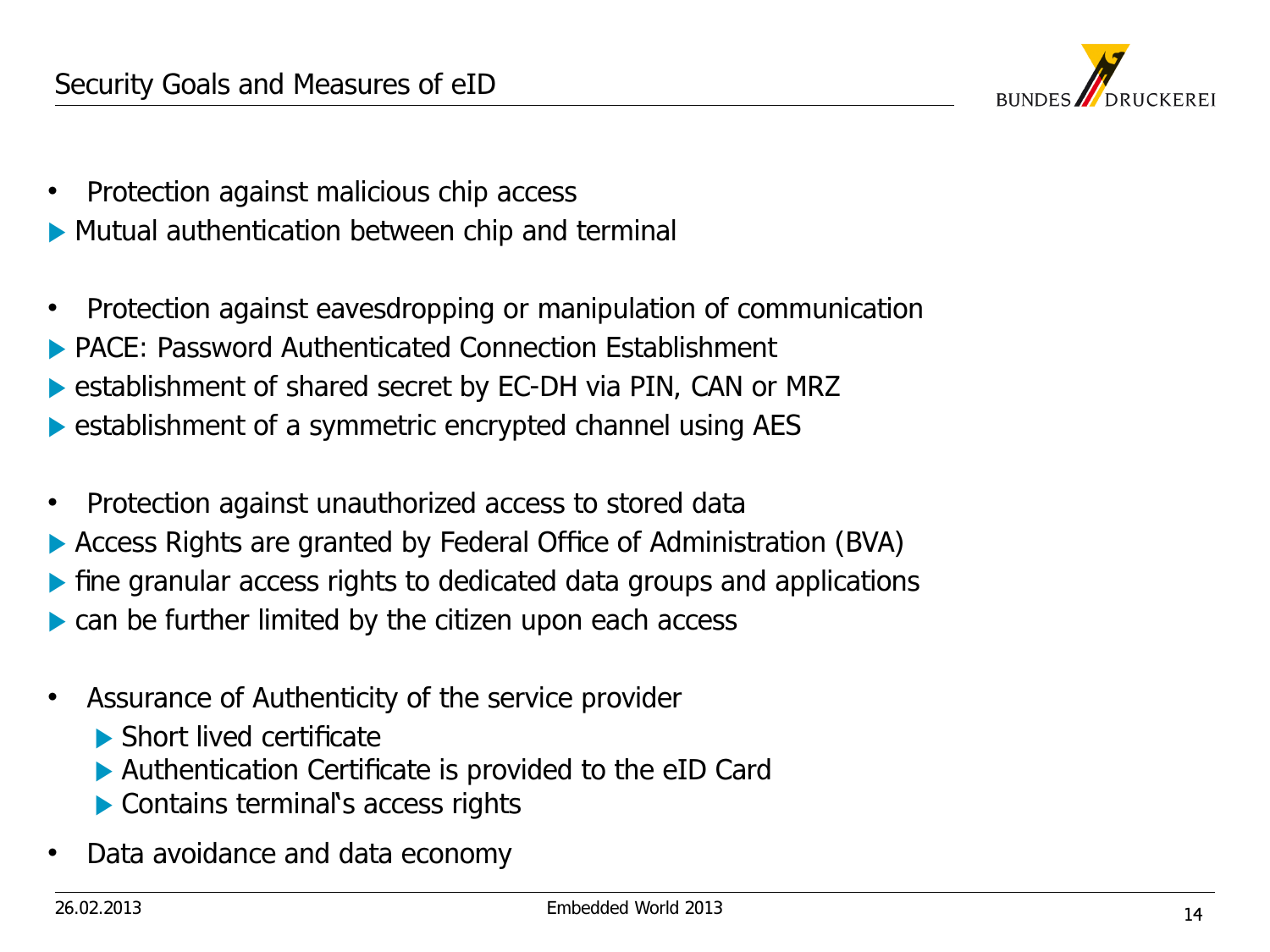

# Security Goals and Measures of eID
Protection against malicious chip access
	▶ Mutual authentication between chip and terminal

Protection against eavesdropping or manipulation of communication
	▶ PACE: Password Authenticated Connection Establishment
	▶ establishment of shared secret by EC-DH via PIN, CAN or MRZ
	▶ establishment of a symmetric encrypted channel using AES

Protection against unauthorized access to stored data
	▶ Access Rights are granted by Federal Office of Administration (BVA)
	▶ fine granular access rights to dedicated data groups and applications
	▶ can be further limited by the citizen upon each access

Assurance of Authenticity of the service provider
		▶ Short lived certificate
	▶ Authentication Certificate is provided to the eID Card
	▶ Contains terminal‘s access rights
Data avoidance and data economy

26.02.2013
Embedded World 2013

14